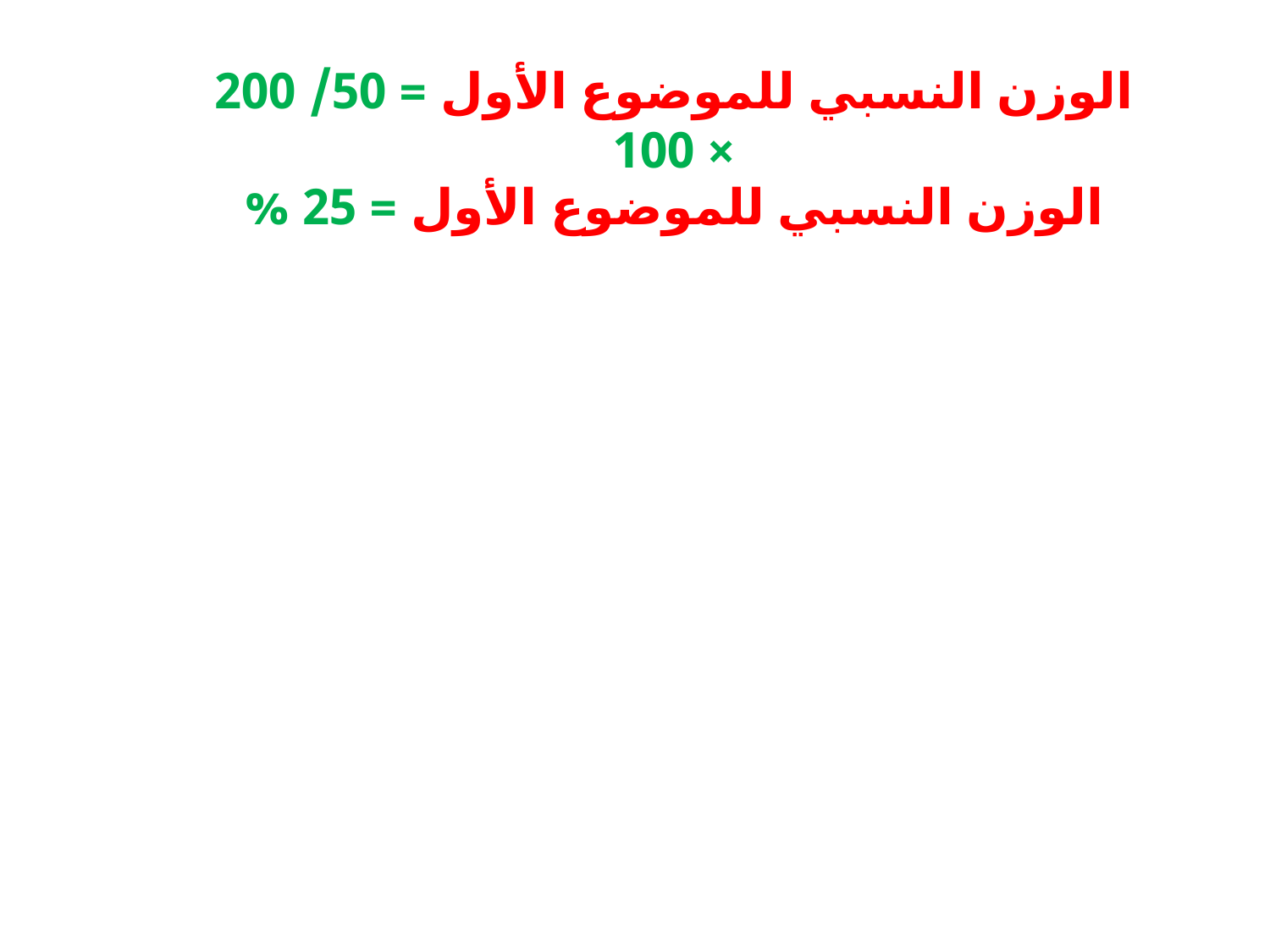

الوزن النسبي للموضوع الأول = 50/ 200 × 100
الوزن النسبي للموضوع الأول = 25 %